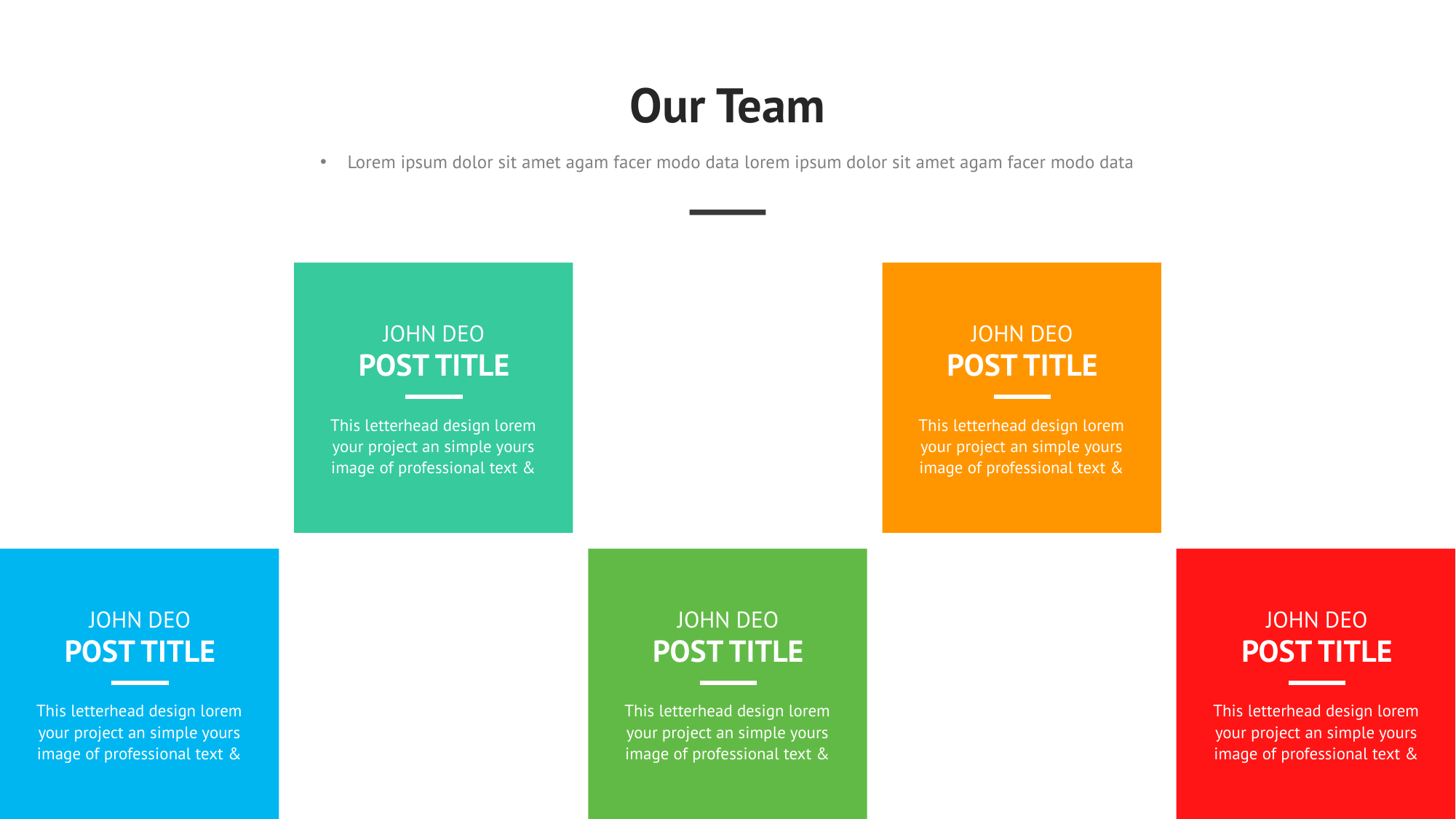

# Our Team
Lorem ipsum dolor sit amet agam facer modo data lorem ipsum dolor sit amet agam facer modo data

JOHN DEO
POST TITLE
This letterhead design lorem your project an simple yours image of professional text &
JOHN DEO
POST TITLE
This letterhead design lorem your project an simple yours image of professional text &

JOHN DEO
POST TITLE
This letterhead design lorem your project an simple yours image of professional text &
JOHN DEO
POST TITLE
This letterhead design lorem your project an simple yours image of professional text &
JOHN DEO
POST TITLE
This letterhead design lorem your project an simple yours image of professional text &
www.website.com
7